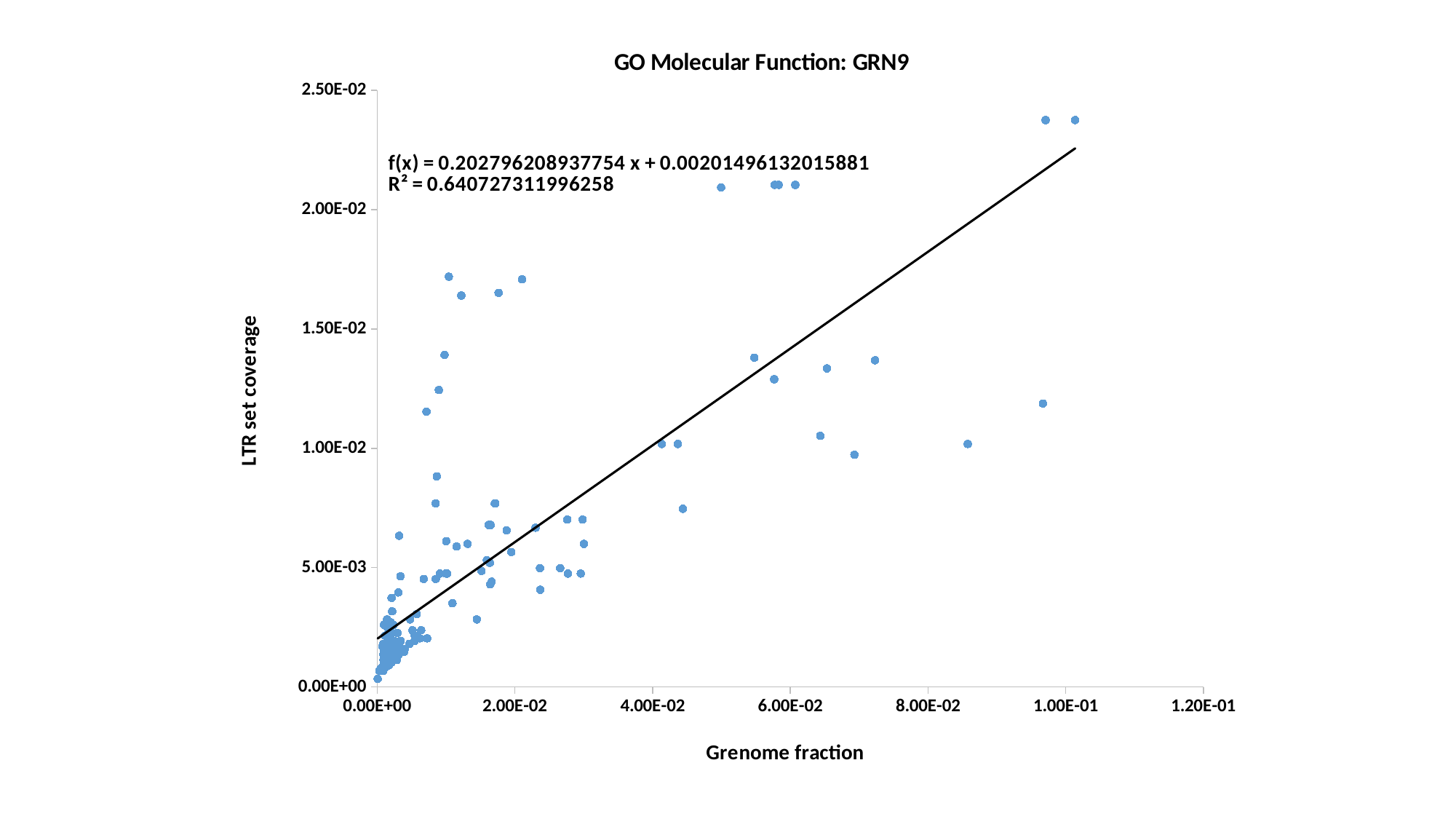

### Chart: GO Molecular Function: GRN9

| Category | LTR fraction |
|---|---|